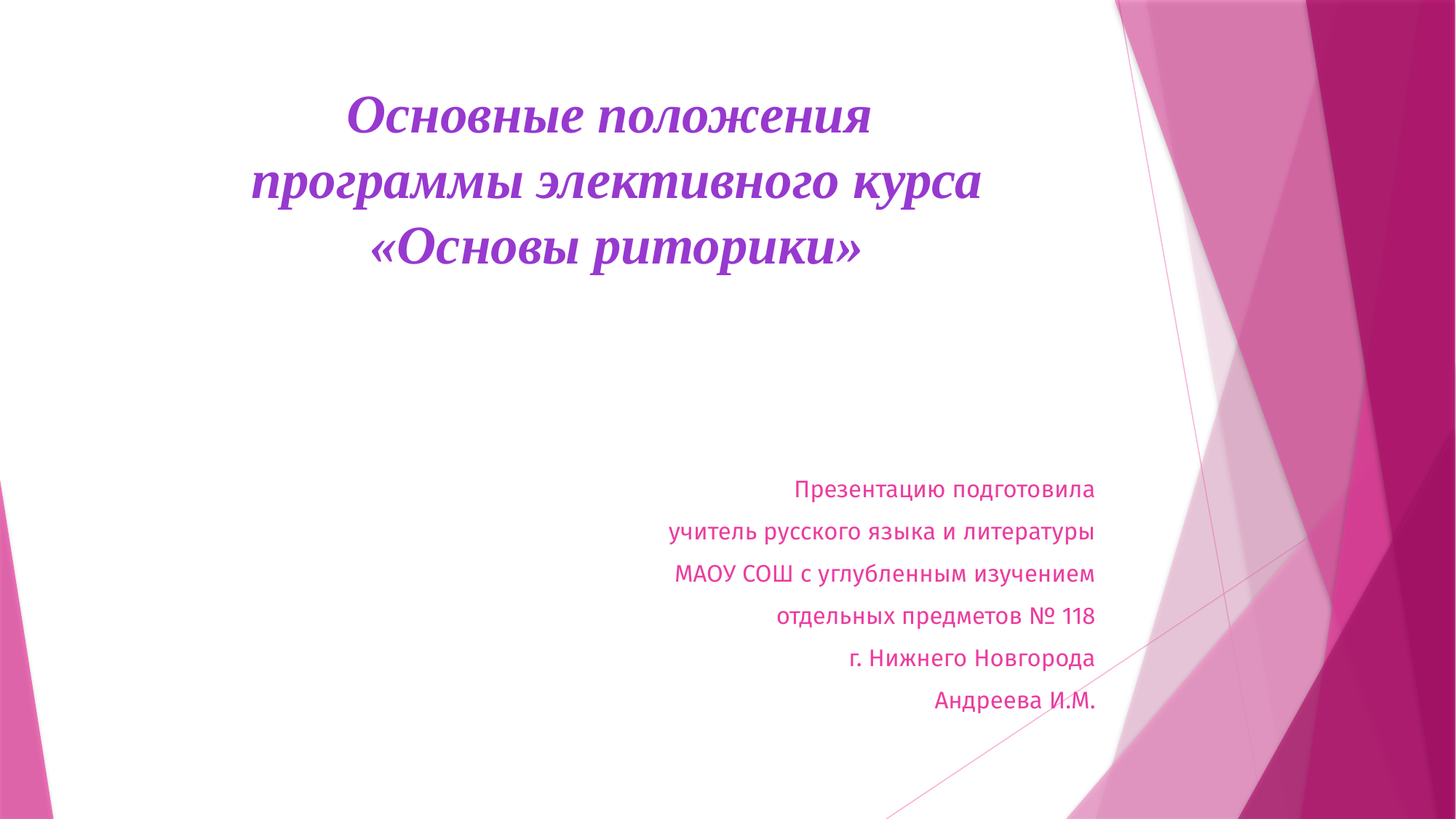

# Основные положения программы элективного курса «Основы риторики»

Презентацию подготовила
учитель русского языка и литературы
МАОУ СОШ с углубленным изучением
отдельных предметов № 118
г. Нижнего Новгорода
Андреева И.М.